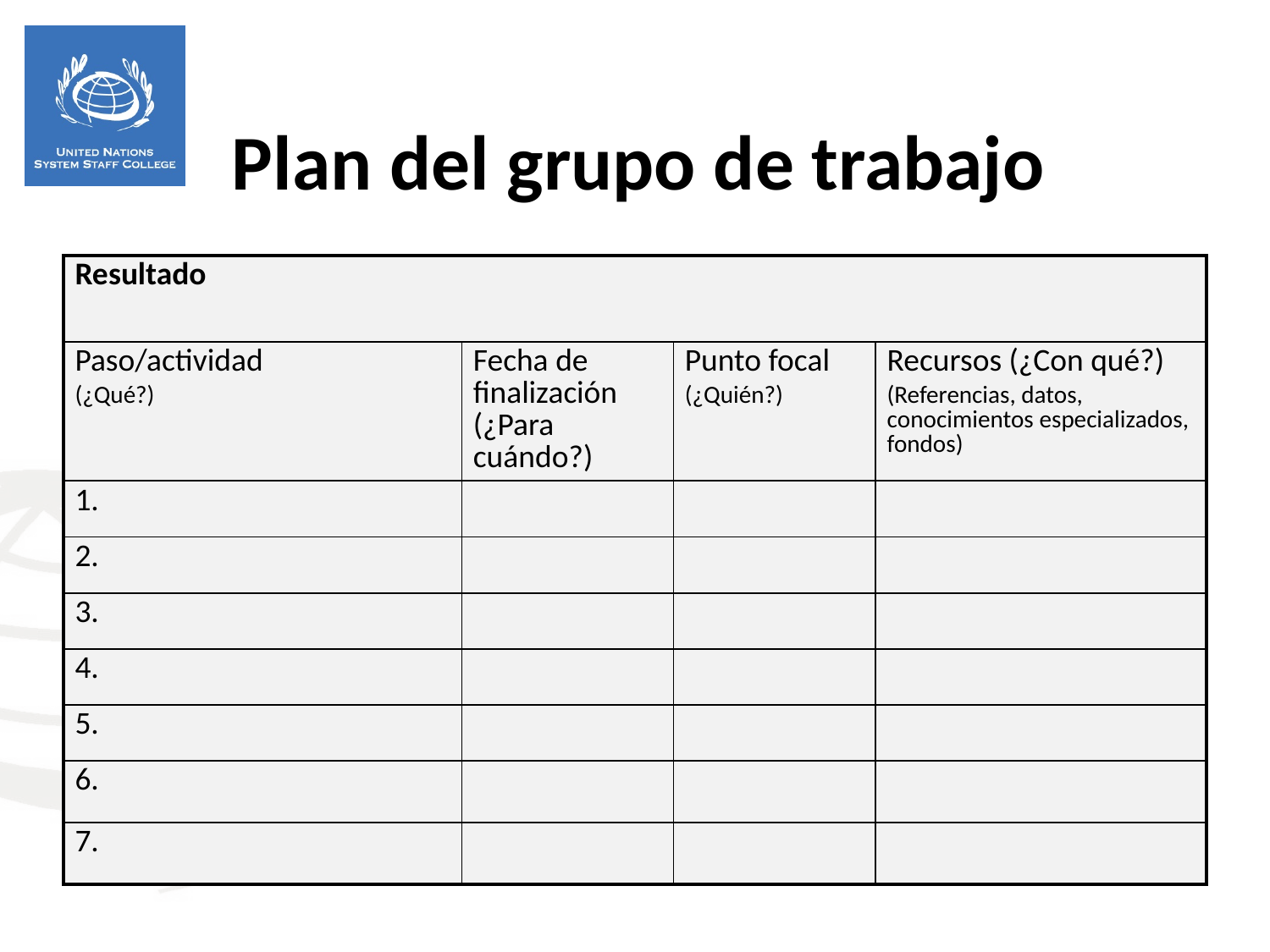

Plan del grupo de trabajo
| Resultado |  |  |  |
| --- | --- | --- | --- |
| Paso/actividad (¿Qué?) | Fecha de finalización (¿Para cuándo?) | Punto focal (¿Quién?) | Recursos (¿Con qué?) (Referencias, datos, conocimientos especializados, fondos) |
| 1. |  |  |  |
| 2. |  |  |  |
| 3. |  |  |  |
| 4. |  |  |  |
| 5. |  |  |  |
| 6. |  |  |  |
| 7. |  |  |  |